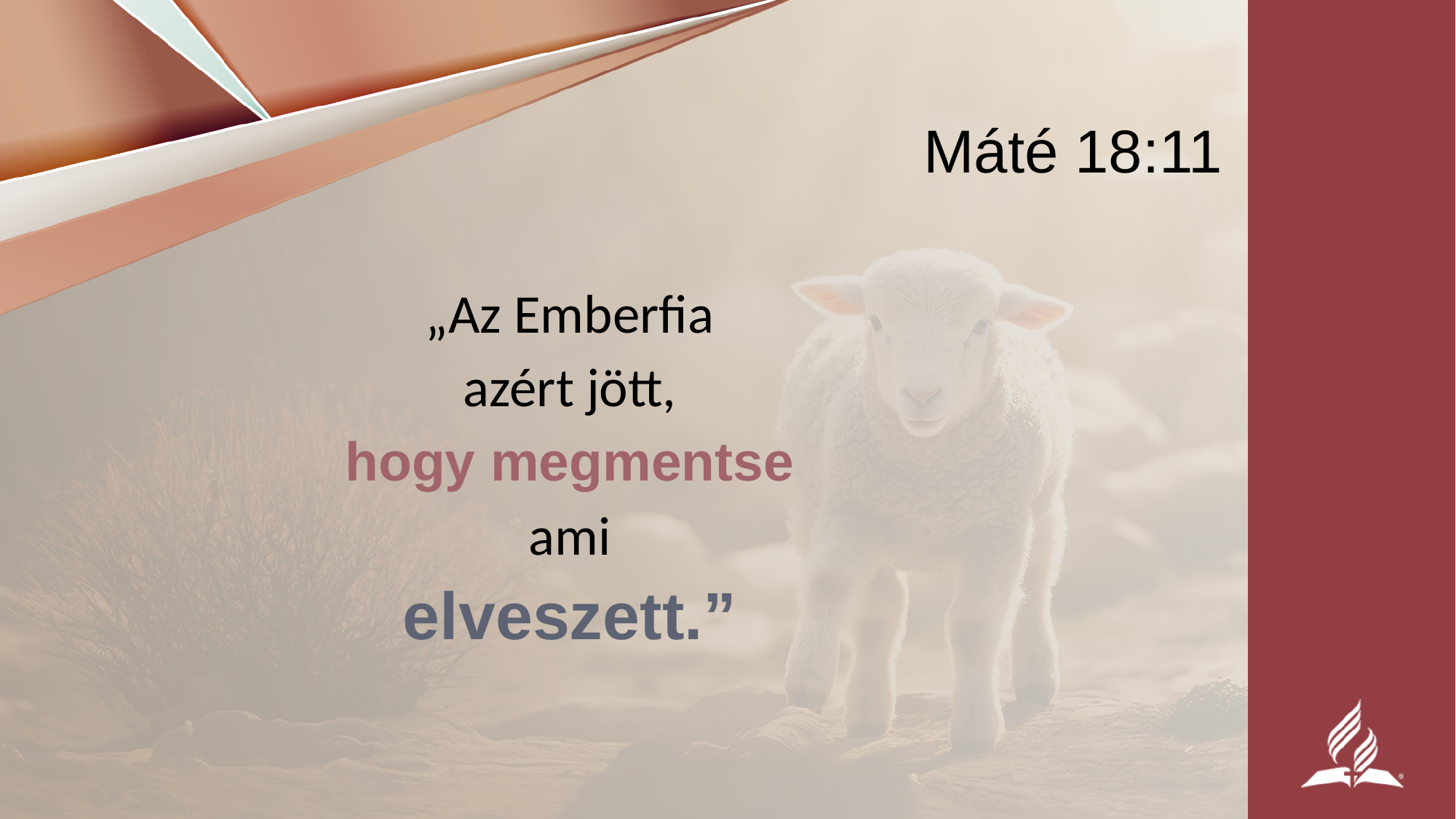

# Máté 18:11
„Az Emberfia
azért jött,
hogy megmentse
ami
elveszett.”